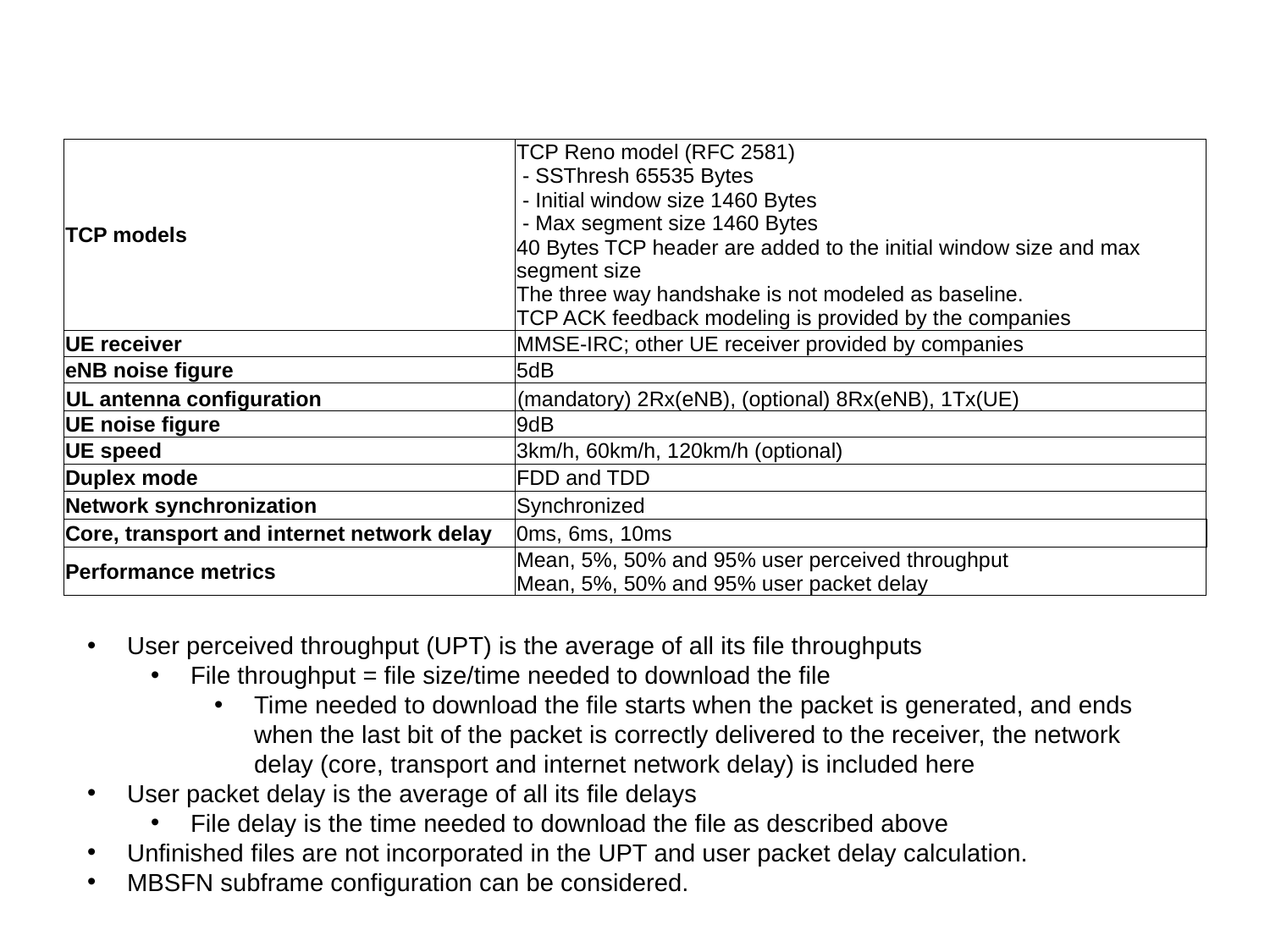

| TCP models | TCP Reno model (RFC 2581) - SSThresh 65535 Bytes - Initial window size 1460 Bytes - Max segment size 1460 Bytes 40 Bytes TCP header are added to the initial window size and max segment size The three way handshake is not modeled as baseline. TCP ACK feedback modeling is provided by the companies |
| --- | --- |
| UE receiver | MMSE-IRC; other UE receiver provided by companies |
| eNB noise figure | 5dB |
| UL antenna configuration | (mandatory) 2Rx(eNB), (optional) 8Rx(eNB), 1Tx(UE) |
| UE noise figure | 9dB |
| UE speed | 3km/h, 60km/h, 120km/h (optional) |
| Duplex mode | FDD and TDD |
| Network synchronization | Synchronized |
| Core, transport and internet network delay | 0ms, 6ms, 10ms |
| Performance metrics | Mean, 5%, 50% and 95% user perceived throughput Mean, 5%, 50% and 95% user packet delay |
User perceived throughput (UPT) is the average of all its file throughputs
File throughput = file size/time needed to download the file
Time needed to download the file starts when the packet is generated, and ends when the last bit of the packet is correctly delivered to the receiver, the network delay (core, transport and internet network delay) is included here
User packet delay is the average of all its file delays
File delay is the time needed to download the file as described above
Unfinished files are not incorporated in the UPT and user packet delay calculation.
MBSFN subframe configuration can be considered.